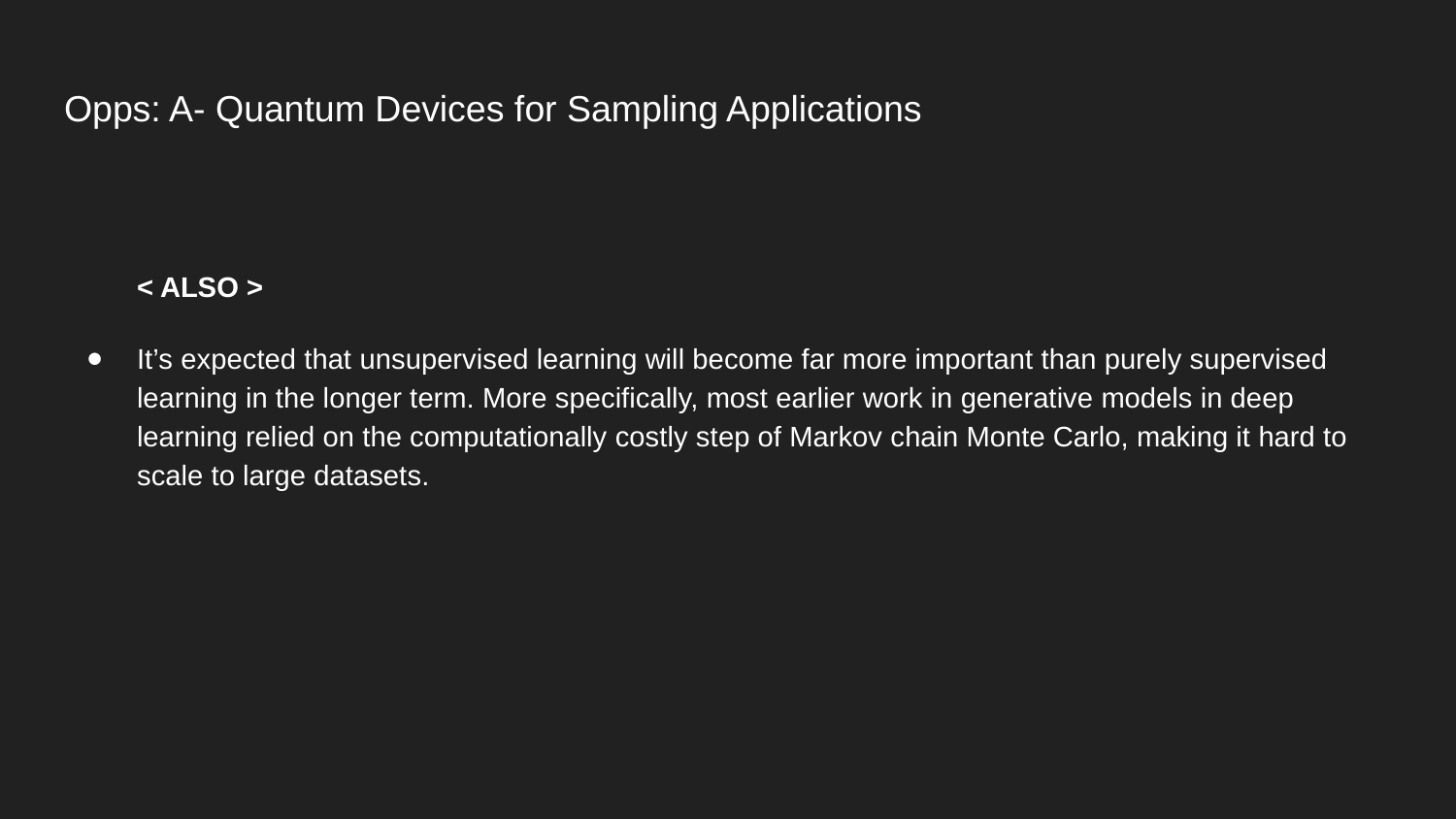

# Opps: A- Quantum Devices for Sampling Applications

< ALSO >
It’s expected that unsupervised learning will become far more important than purely supervised learning in the longer term. More specifically, most earlier work in generative models in deep learning relied on the computationally costly step of Markov chain Monte Carlo, making it hard to scale to large datasets.